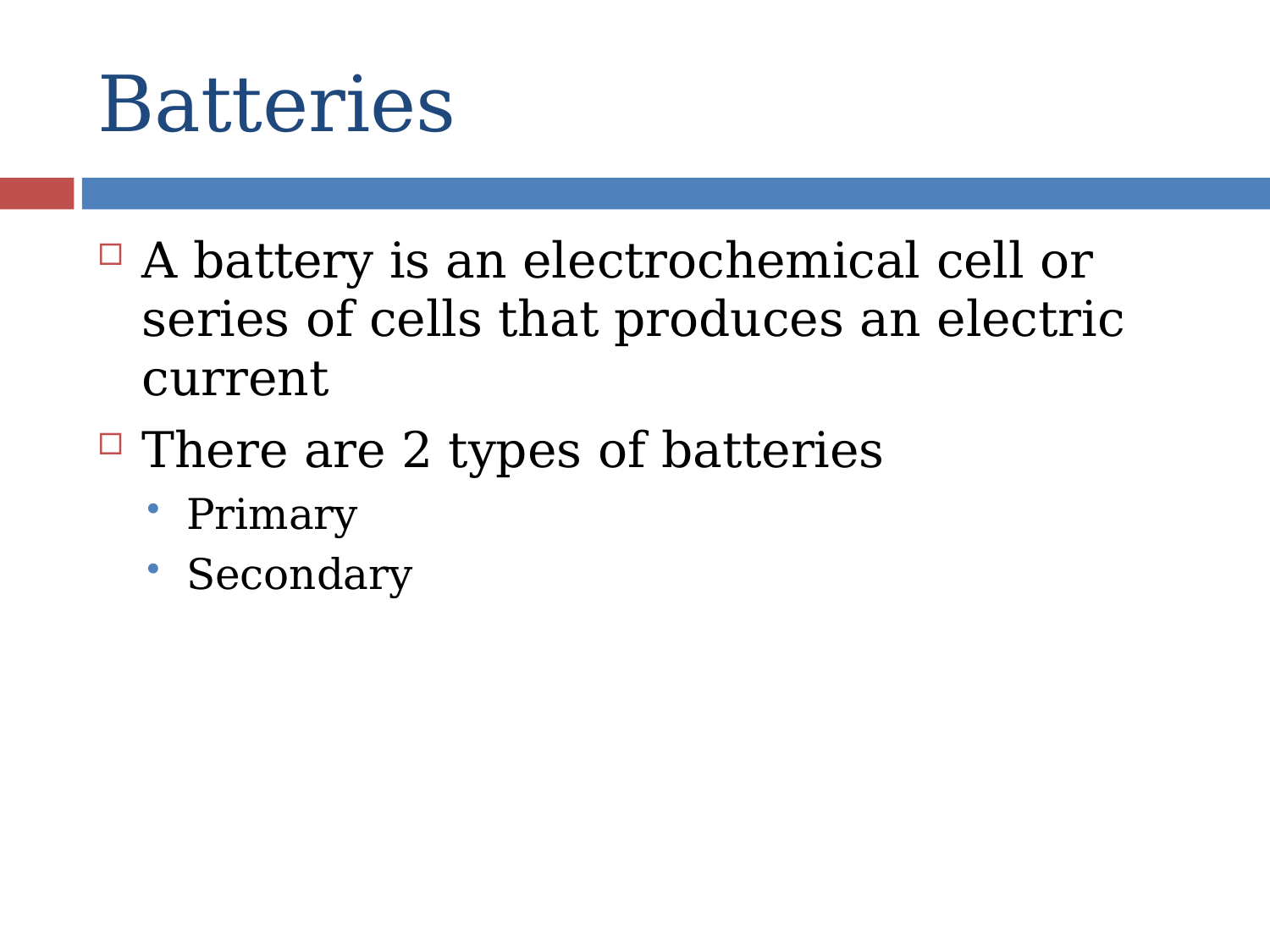

# Batteries
A battery is an electrochemical cell or series of cells that produces an electric current
There are 2 types of batteries
Primary
Secondary